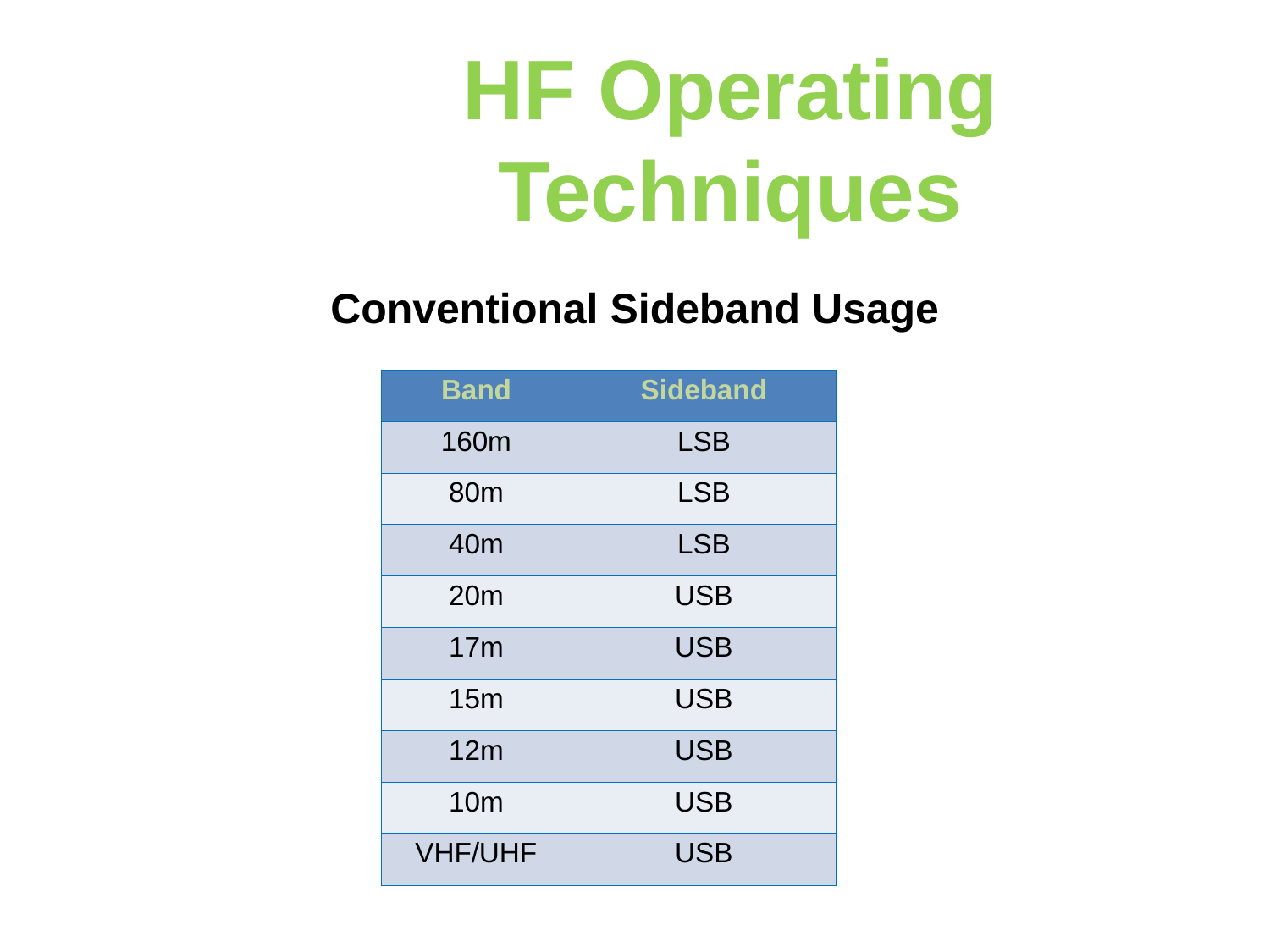

HF Operating Techniques
Conventional Sideband Usage
| Band | Sideband |
| --- | --- |
| 160m | LSB |
| 80m | LSB |
| 40m | LSB |
| 20m | USB |
| 17m | USB |
| 15m | USB |
| 12m | USB |
| 10m | USB |
| VHF/UHF | USB |